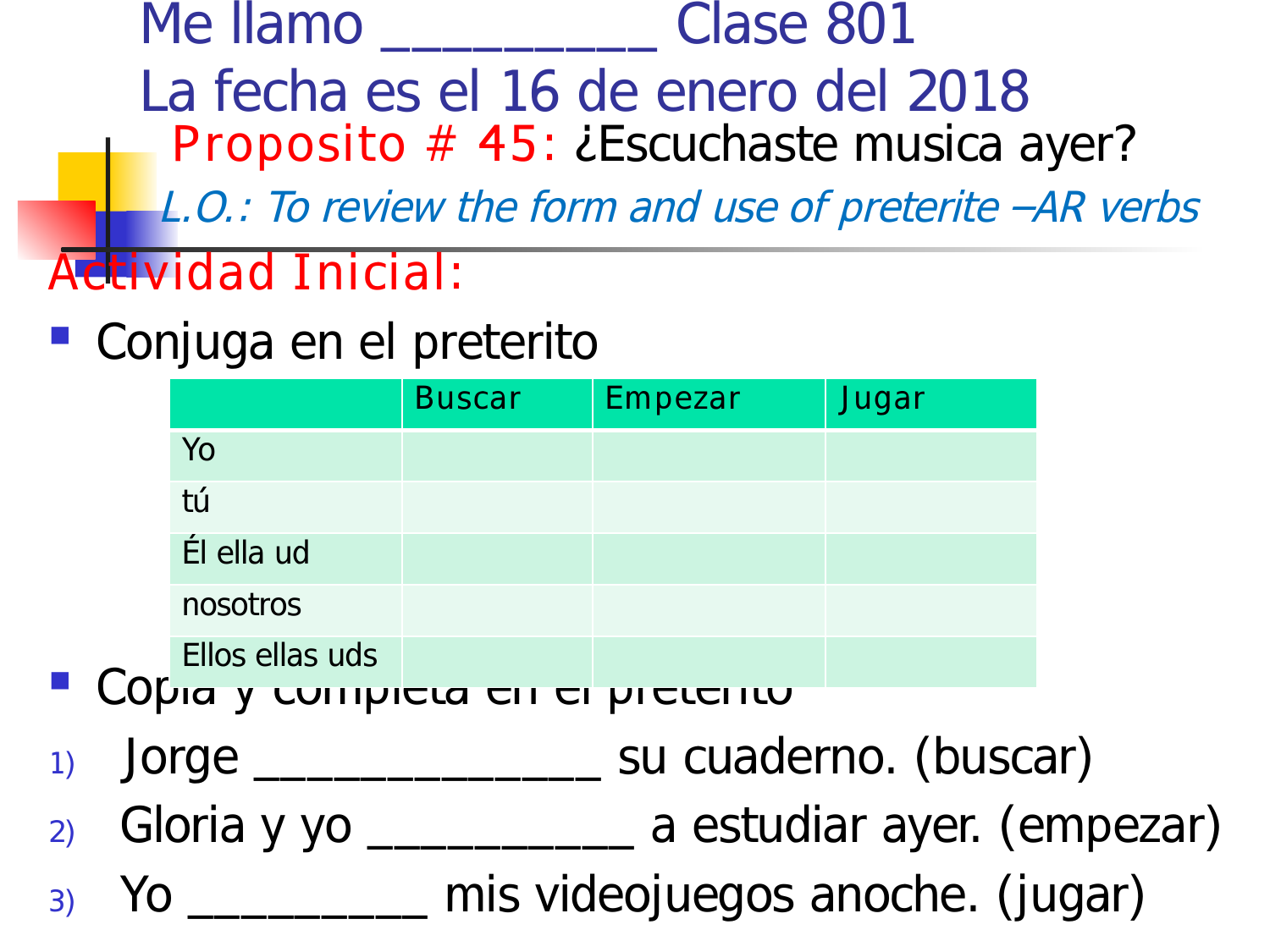

# Me llamo _________ Clase 801 La fecha es el 16 de enero del 2018
        Proposito # 45: ¿Escuchaste musica ayer?
          L.O.: To review the form and use of preterite –AR verbs
Actividad Inicial:
Conjuga en el preterito

Copia y completa en el preterito
Jorge _____________ su cuaderno. (buscar)
Gloria y yo __________ a estudiar ayer. (empezar)
Yo _________ mis videojuegos anoche. (jugar)

|  | Buscar | Empezar | Jugar |
| --- | --- | --- | --- |
| Yo |  |  |  |
| tú |  |  |  |
| Él ella ud |  |  |  |
| nosotros |  |  |  |
| Ellos ellas uds |  |  |  |